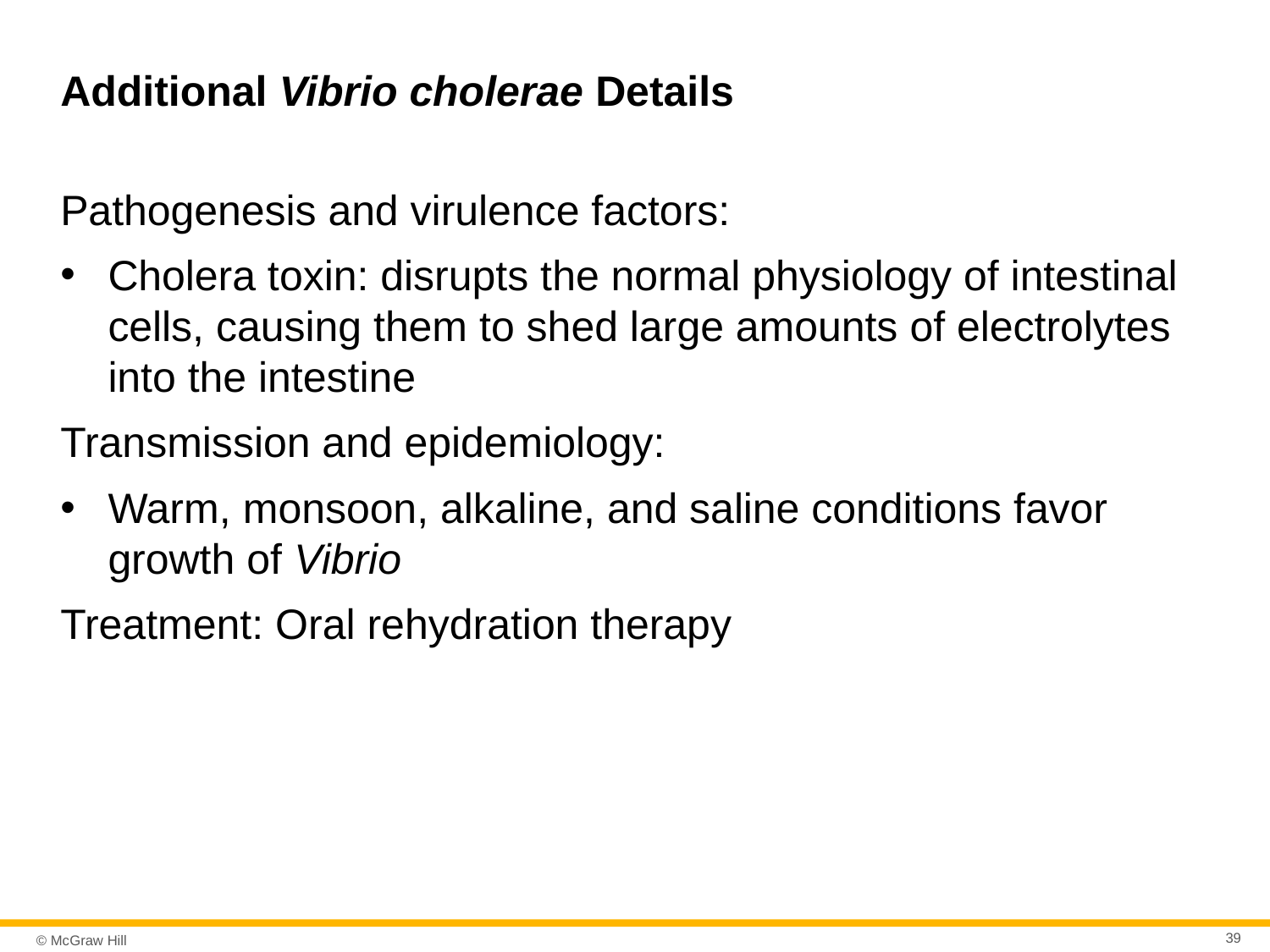

# Additional Vibrio cholerae Details
Pathogenesis and virulence factors:
Cholera toxin: disrupts the normal physiology of intestinal cells, causing them to shed large amounts of electrolytes into the intestine
Transmission and epidemiology:
Warm, monsoon, alkaline, and saline conditions favor growth of Vibrio
Treatment: Oral rehydration therapy